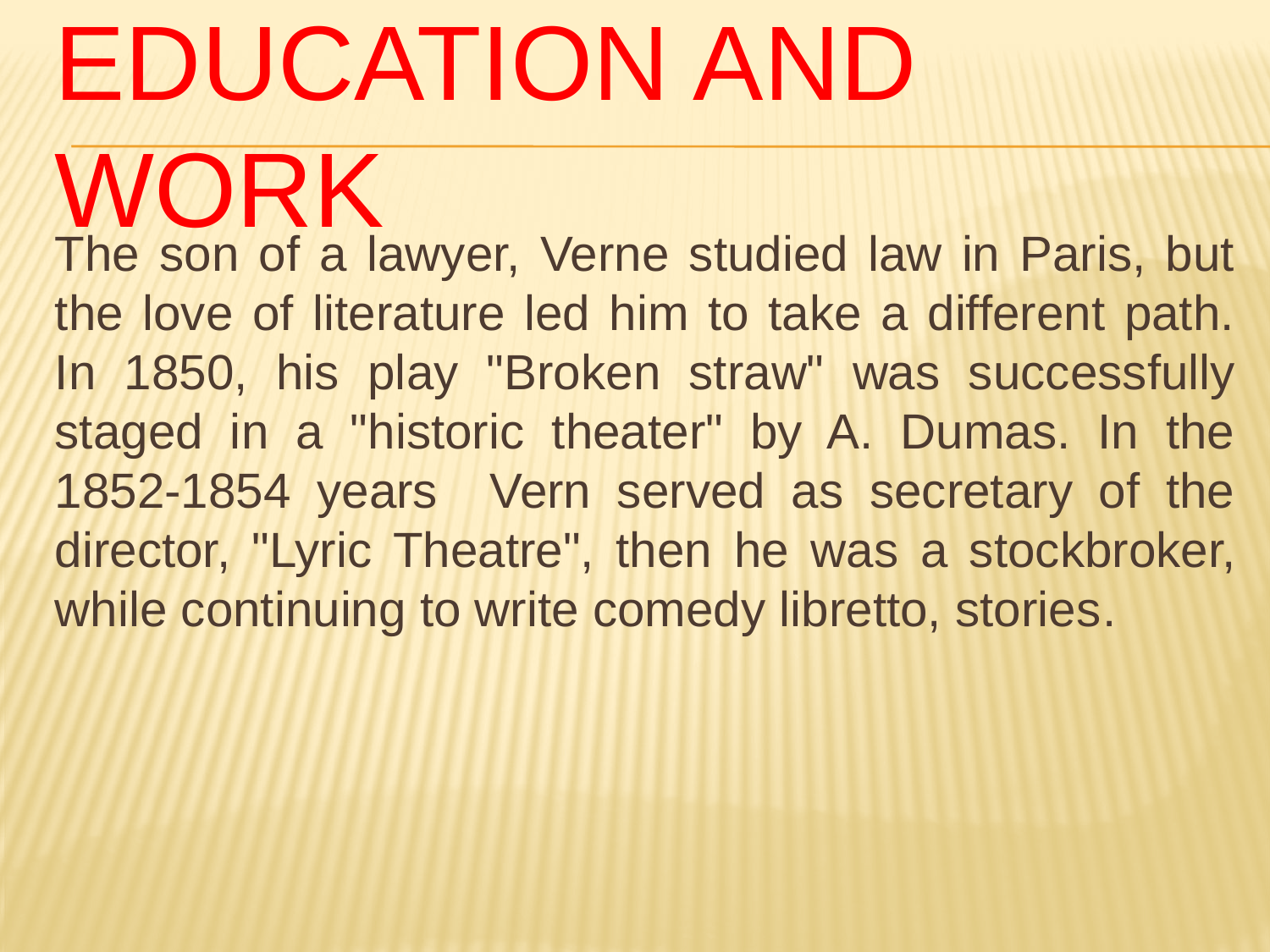

# Education and Work
The son of a lawyer, Verne studied law in Paris, but the love of literature led him to take a different path. In 1850, his play "Broken straw" was successfully staged in a "historic theater" by A. Dumas. In the 1852-1854 years  Vern served as secretary of the director, "Lyric Theatre", then he was a stockbroker, while continuing to write comedy libretto, stories.